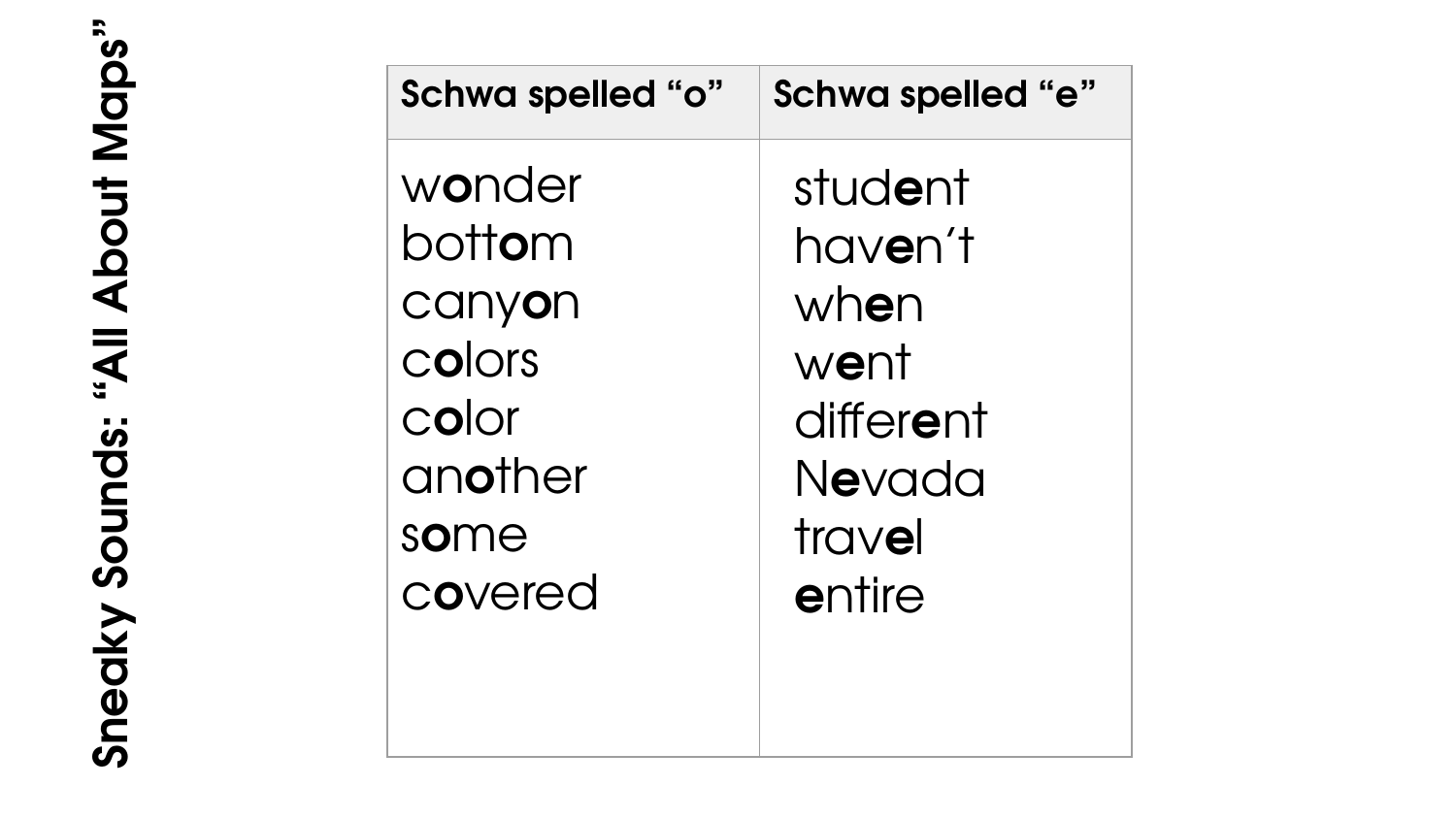

| Schwa spelled “o” | Schwa spelled “e” |
| --- | --- |
|  |  |
wonder
bottom
canyon
colors
color
another
some
covered

student
haven’t
when
went
different
Nevada
travel
entire
decodable
another
larva
pupa
adult
amazing
usually
animals
# Sneaky Sounds: “All About Maps”